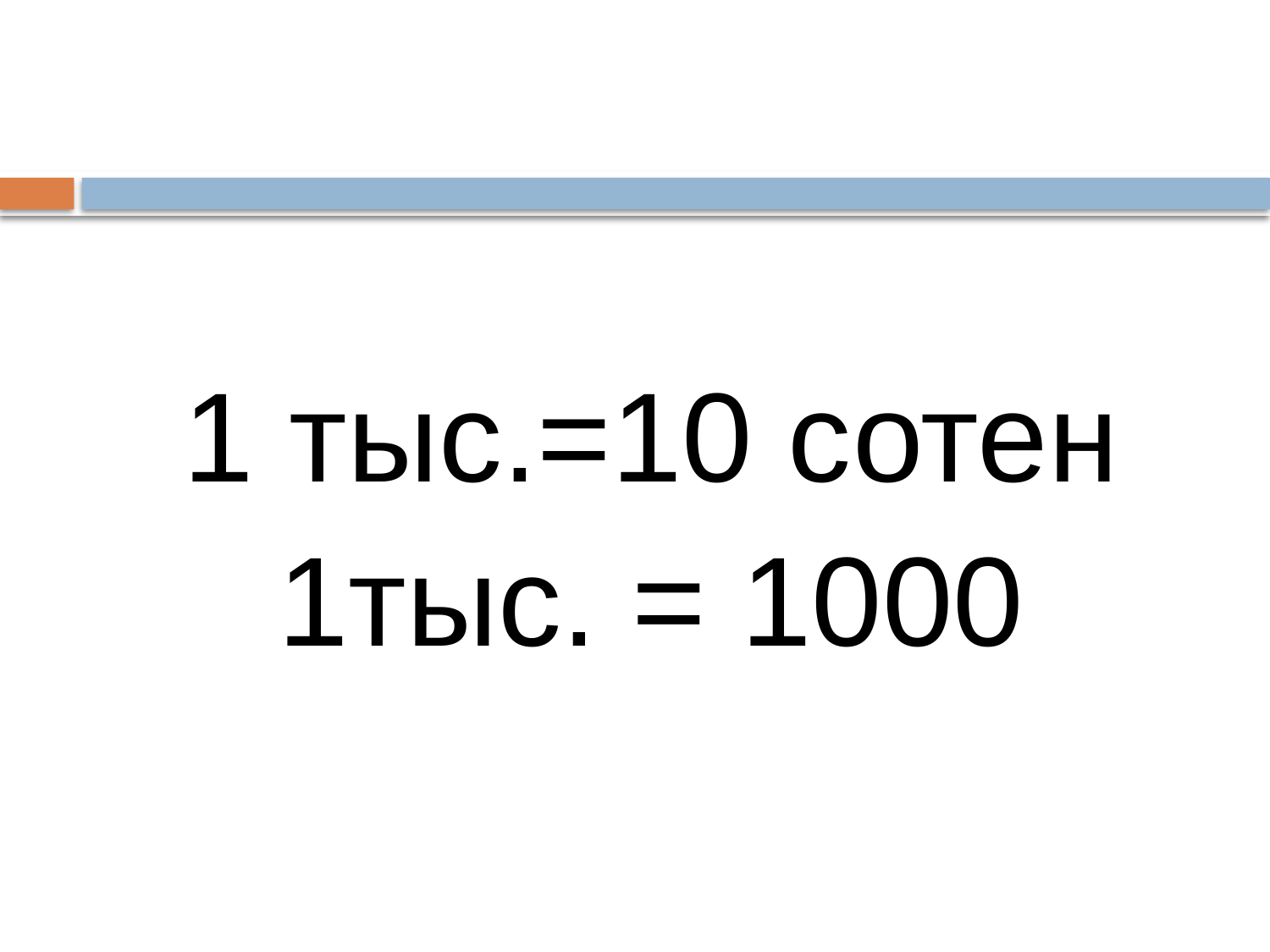

#

1 тыс.=10 сотен
1тыс. = 1000